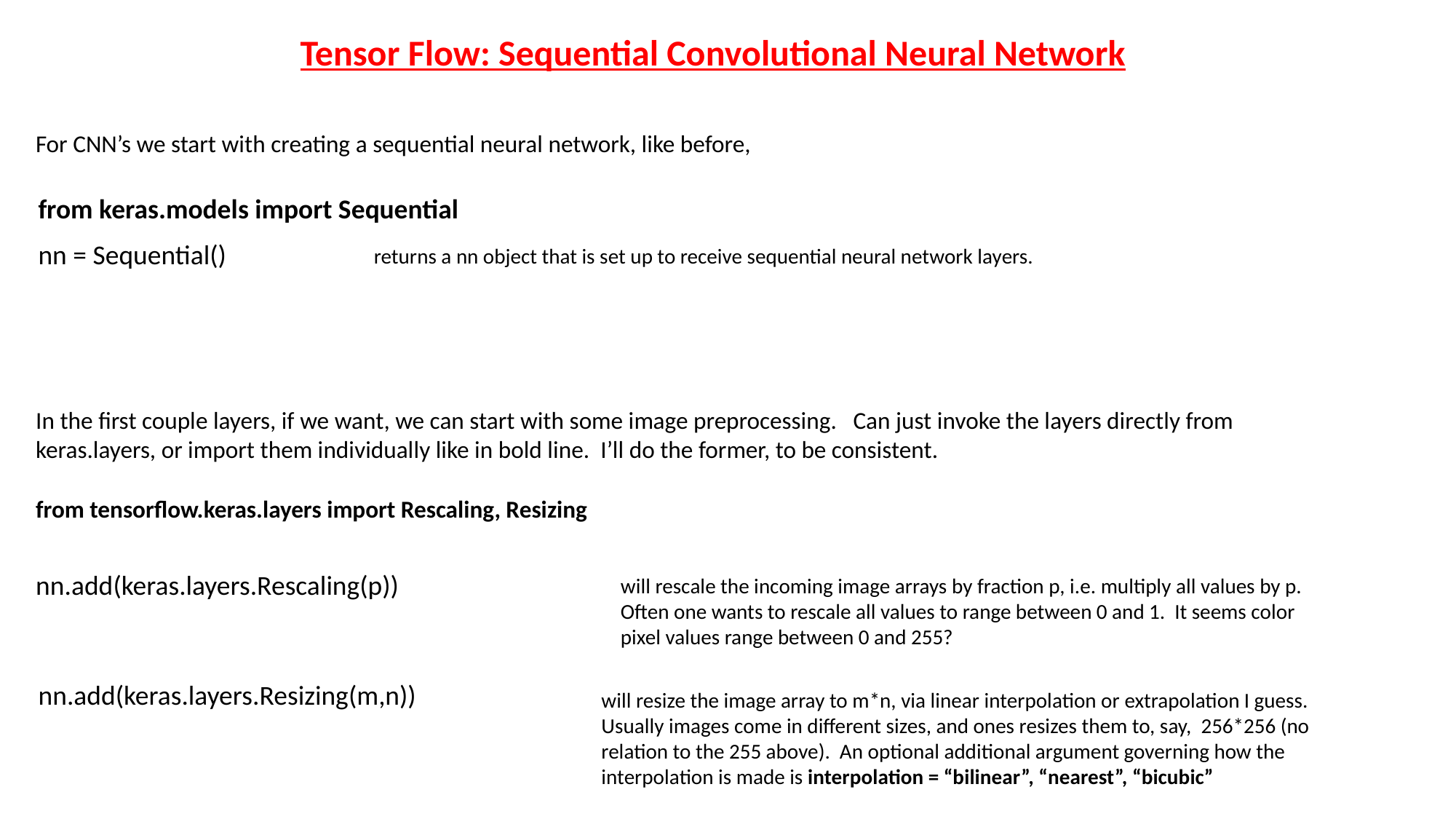

Tensor Flow: Sequential Convolutional Neural Network
For CNN’s we start with creating a sequential neural network, like before,
from keras.models import Sequential
nn = Sequential()
returns a nn object that is set up to receive sequential neural network layers.
In the first couple layers, if we want, we can start with some image preprocessing.   Can just invoke the layers directly from keras.layers, or import them individually like in bold line.  I’ll do the former, to be consistent.
from tensorflow.keras.layers import Rescaling, Resizing
nn.add(keras.layers.Rescaling(p))
will rescale the incoming image arrays by fraction p, i.e. multiply all values by p.  Often one wants to rescale all values to range between 0 and 1.  It seems color pixel values range between 0 and 255?
nn.add(keras.layers.Resizing(m,n))
will resize the image array to m*n, via linear interpolation or extrapolation I guess.  Usually images come in different sizes, and ones resizes them to, say,  256*256 (no relation to the 255 above).  An optional additional argument governing how the interpolation is made is interpolation = “bilinear”, “nearest”, “bicubic”